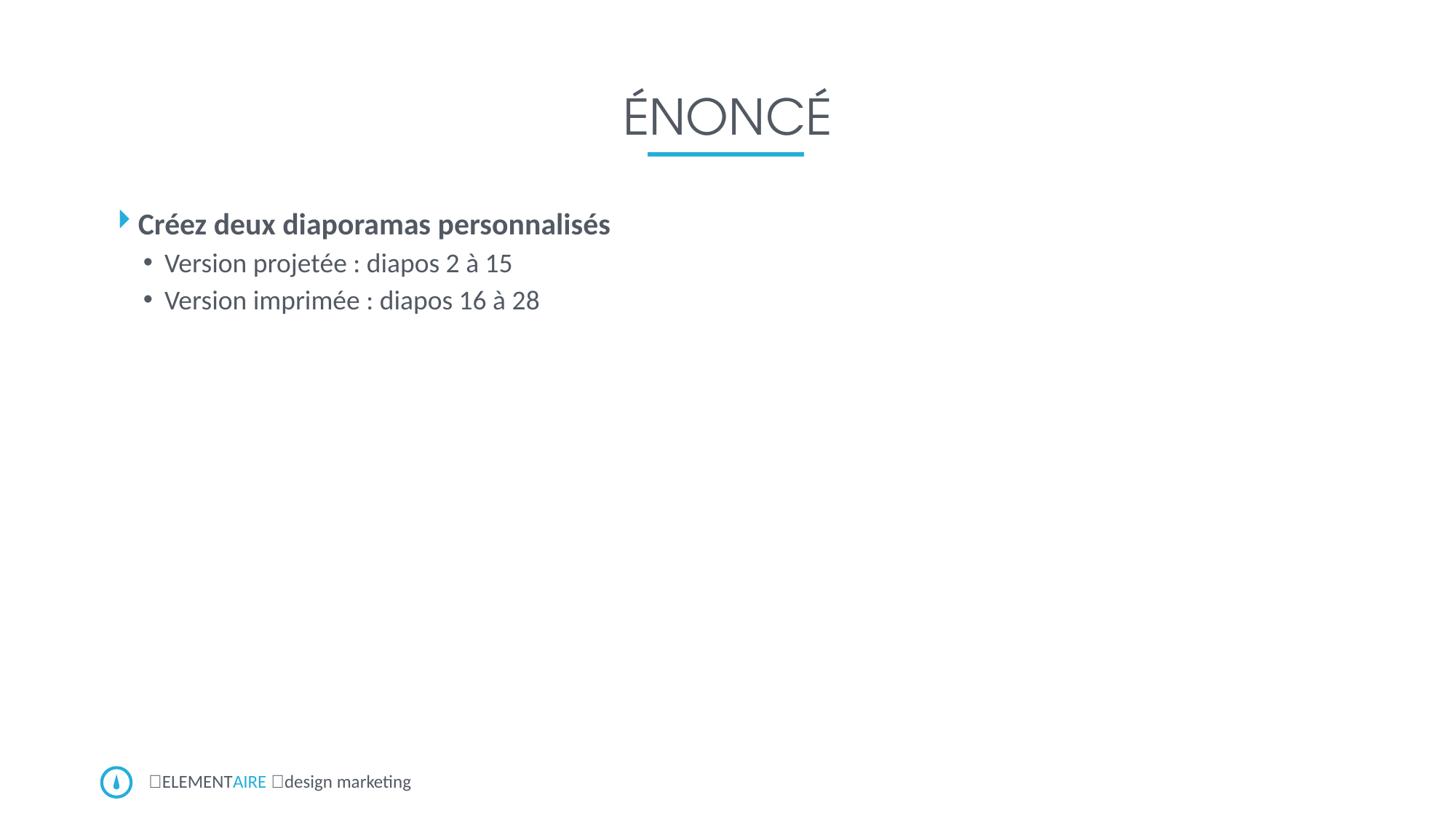

# Énoncé
Créez deux diaporamas personnalisés
Version projetée : diapos 2 à 15
Version imprimée : diapos 16 à 28